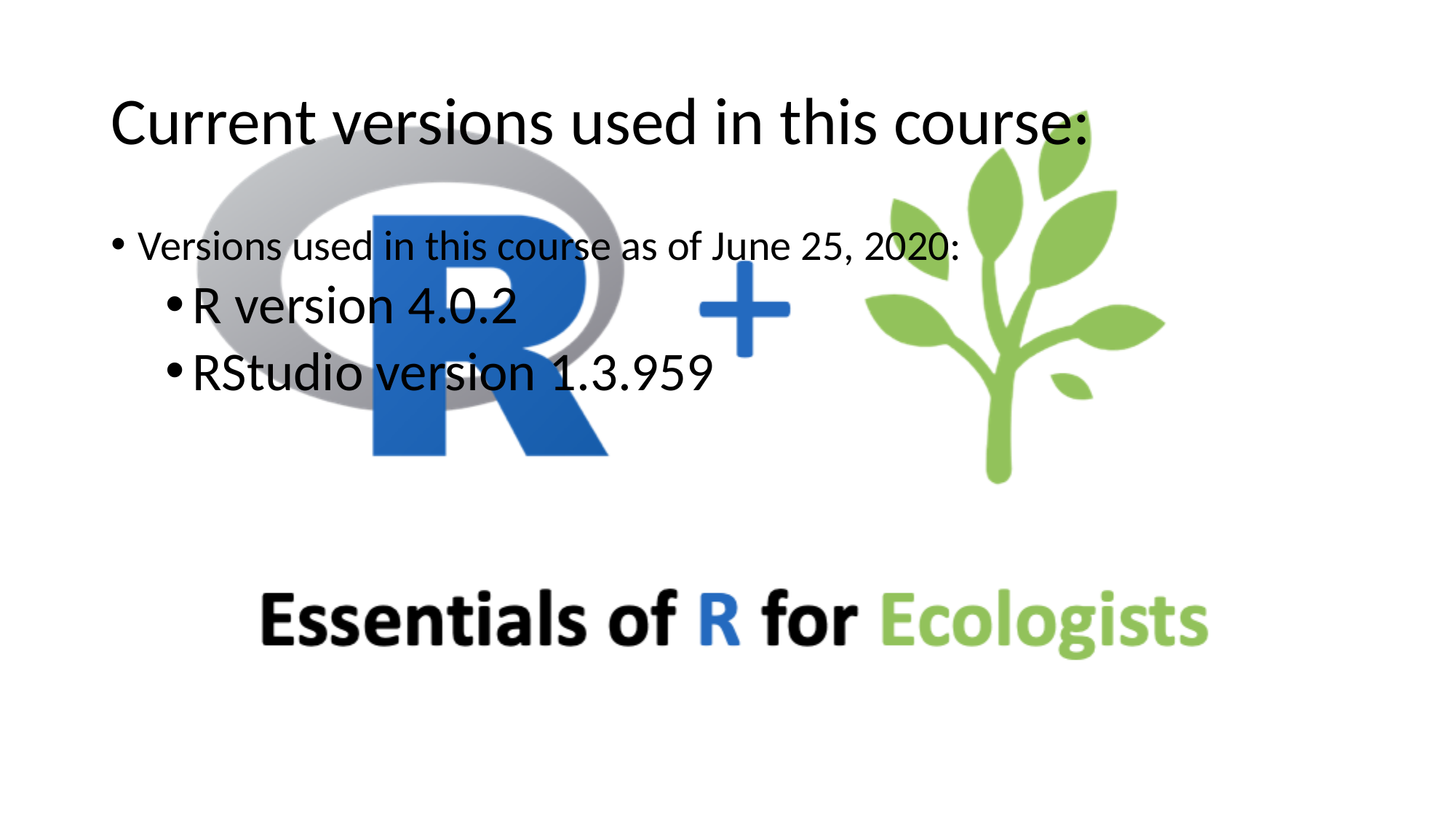

# Current versions used in this course:
Versions used in this course as of June 25, 2020:
R version 4.0.2
RStudio version 1.3.959